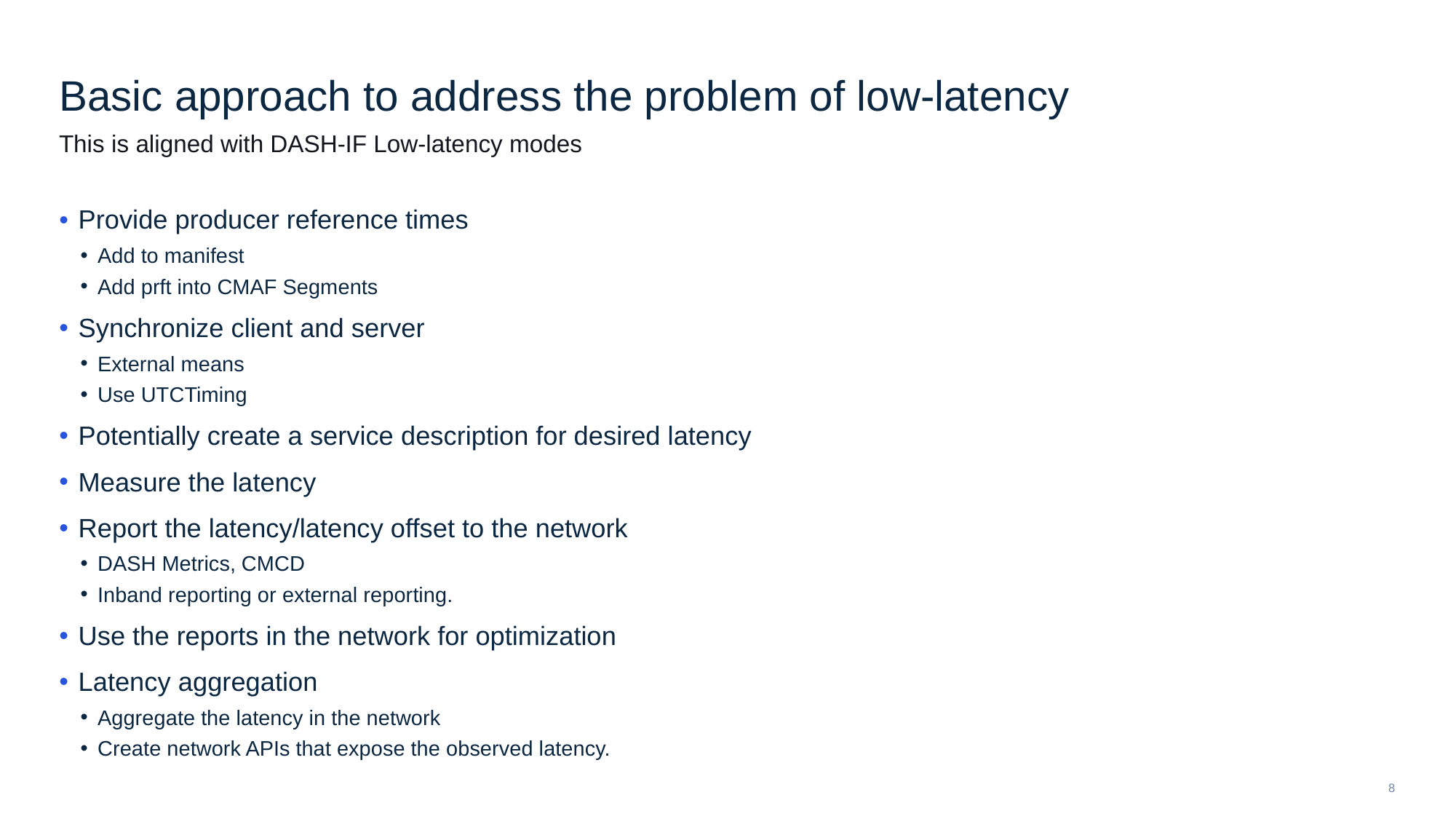

# Basic approach to address the problem of low-latency
This is aligned with DASH-IF Low-latency modes
Provide producer reference times
Add to manifest
Add prft into CMAF Segments
Synchronize client and server
External means
Use UTCTiming
Potentially create a service description for desired latency
Measure the latency
Report the latency/latency offset to the network
DASH Metrics, CMCD
Inband reporting or external reporting.
Use the reports in the network for optimization
Latency aggregation
Aggregate the latency in the network
Create network APIs that expose the observed latency.